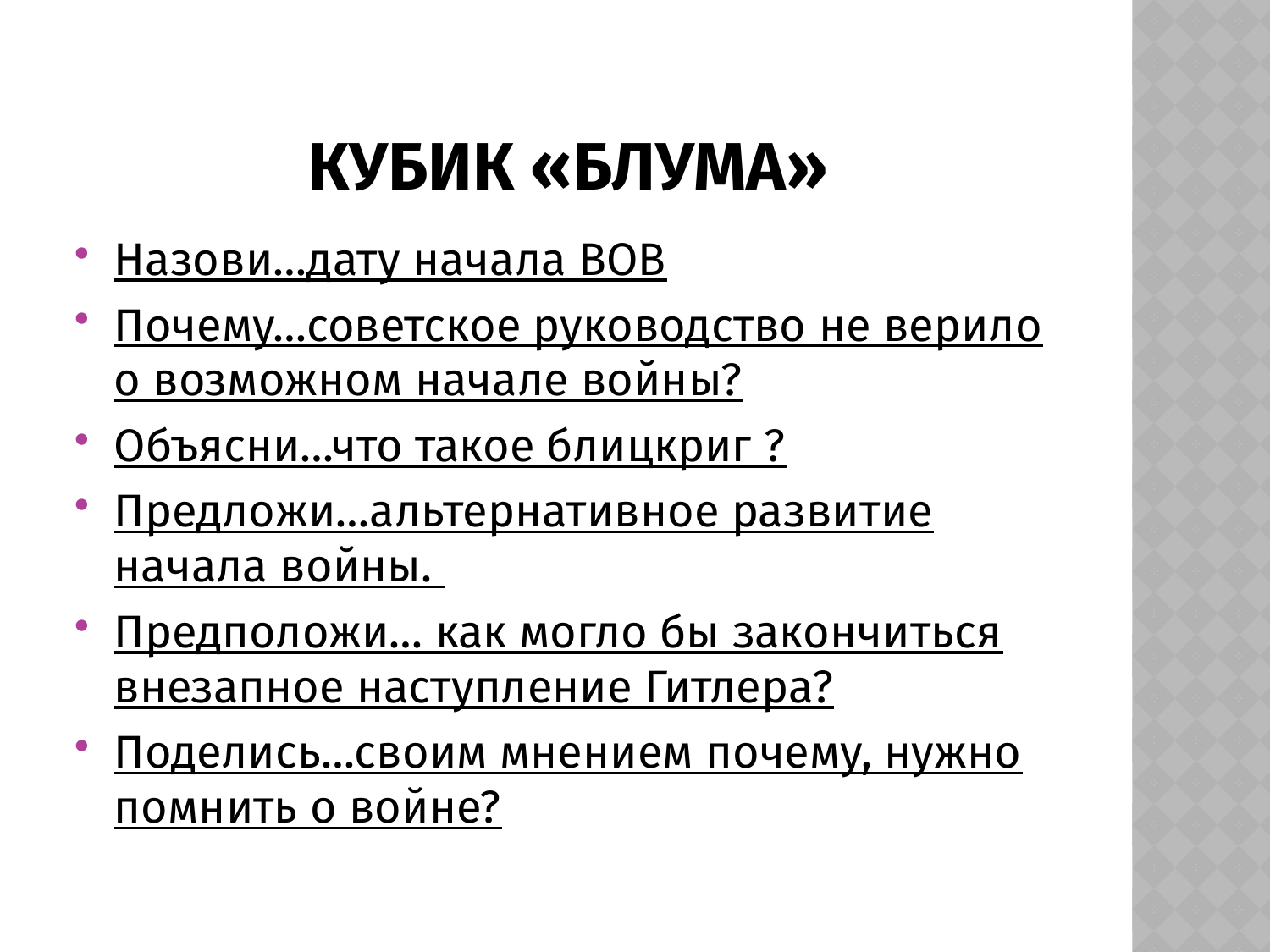

# кубик «Блума»
Назови…дату начала ВОВ
Почему…советское руководство не верило о возможном начале войны?
Объясни…что такое блицкриг ?
Предложи…альтернативное развитие начала войны.
Предположи… как могло бы закончиться внезапное наступление Гитлера?
Поделись…своим мнением почему, нужно помнить о войне?